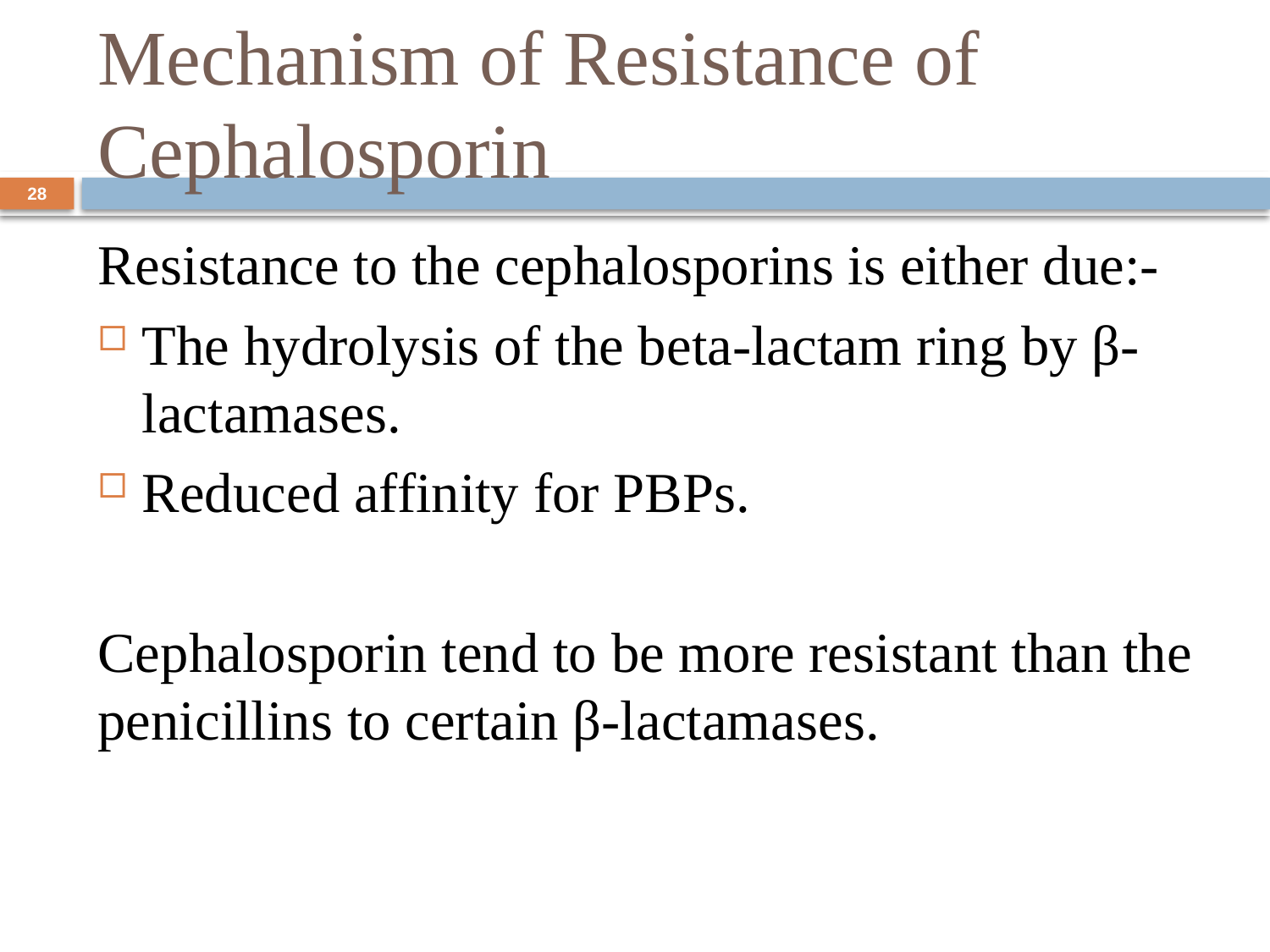

# Mechanism of Resistance of Cephalosporin
28
Resistance to the cephalosporins is either due:-
The hydrolysis of the beta-lactam ring by β-lactamases.
Reduced affinity for PBPs.

Cephalosporin tend to be more resistant than the penicillins to certain β-lactamases.